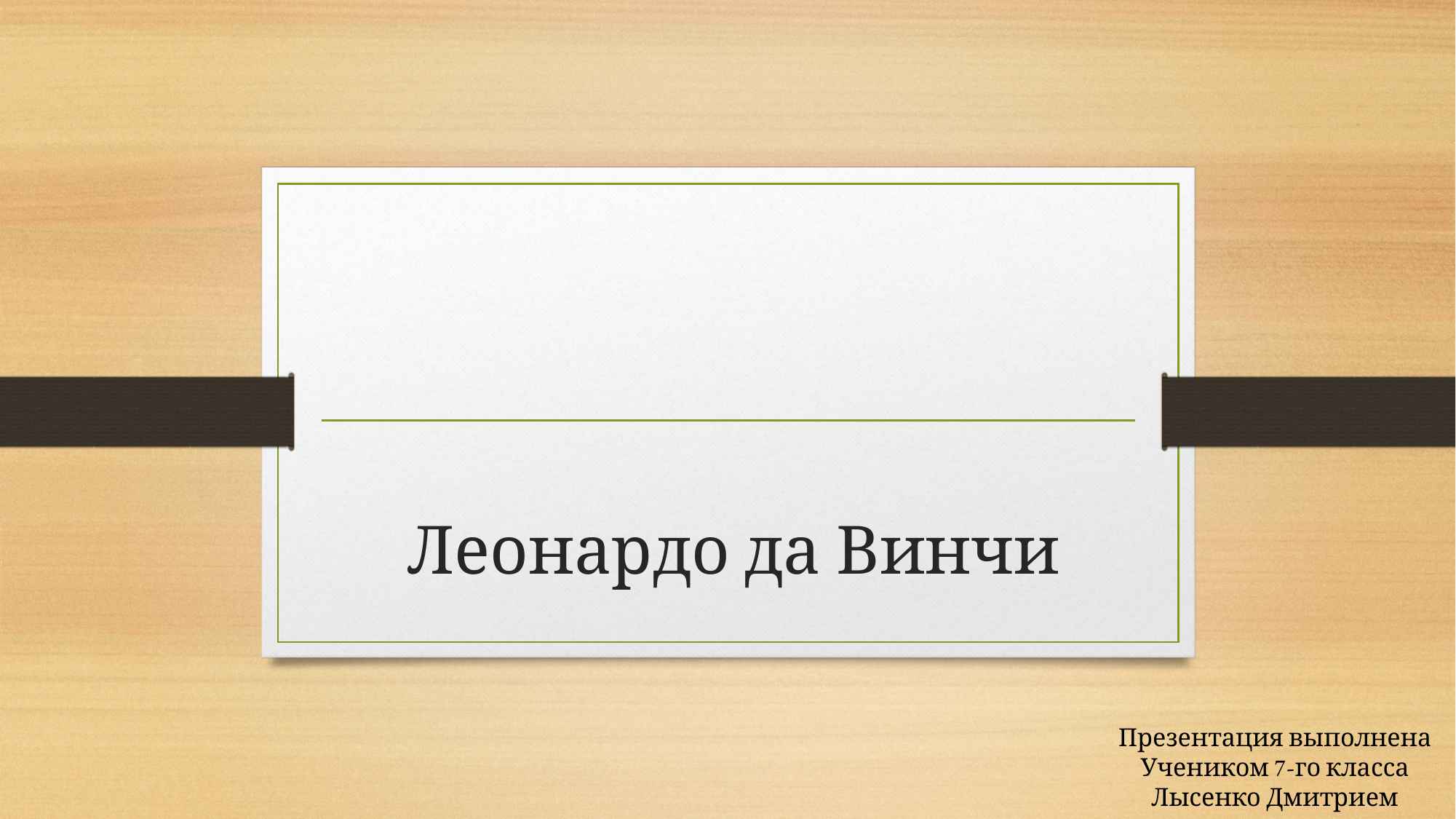

# Леонардо да Винчи
Презентация выполнена
Учеником 7-го класса
Лысенко Дмитрием